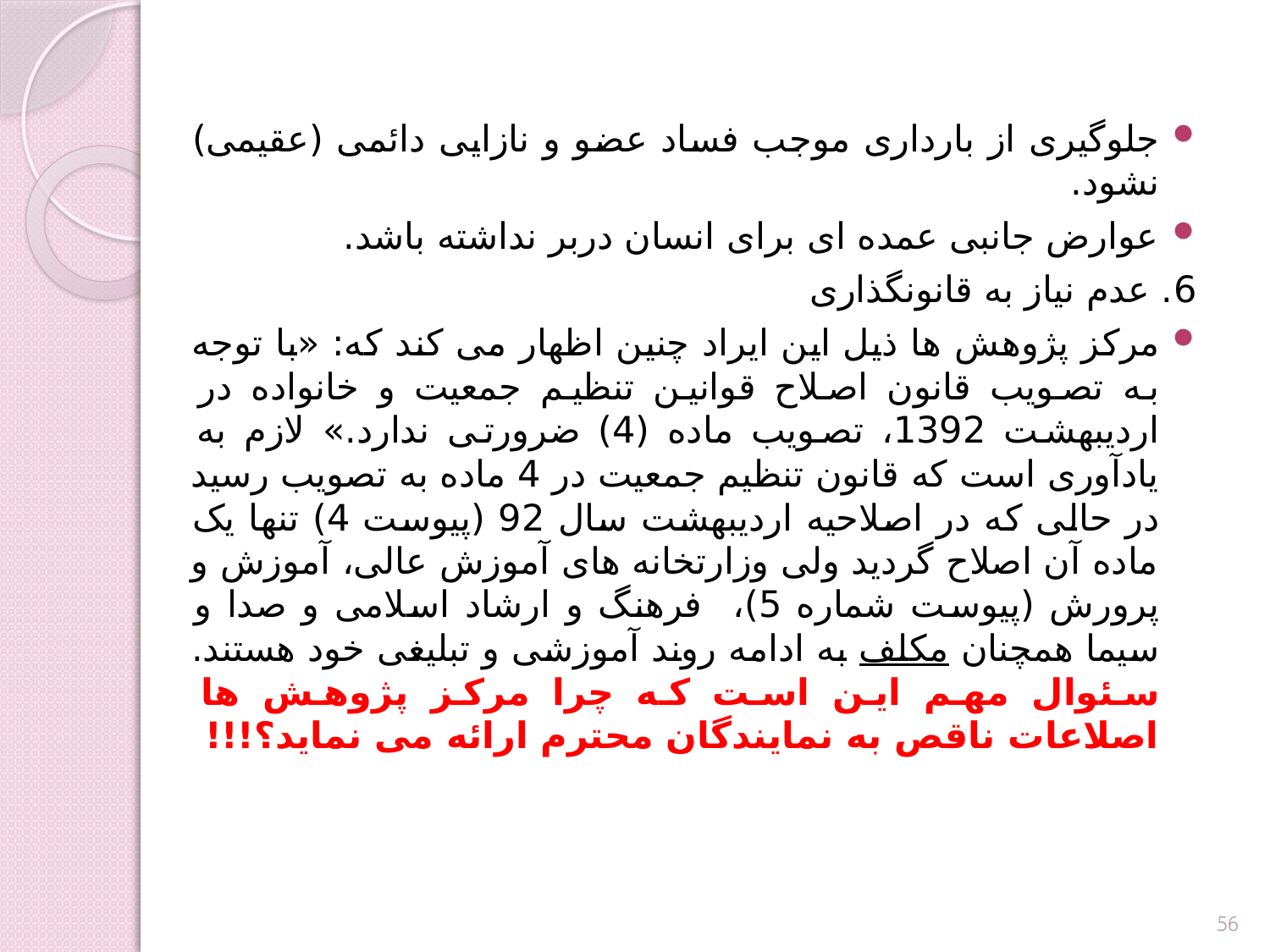

جلوگیری از بارداری موجب فساد عضو و نازایی دائمی (عقیمی) نشود.
عوارض جانبی عمده ای برای انسان دربر نداشته باشد.
6. عدم نیاز به قانونگذاری
مرکز پژوهش ها ذیل این ایراد چنین اظهار می کند که: «با توجه به تصویب قانون اصلاح قوانین تنظیم جمعیت و خانواده در اردیبهشت 1392، تصویب ماده (4) ضرورتی ندارد.» لازم به یادآوری است که قانون تنظیم جمعیت در 4 ماده به تصویب رسید در حالی که در اصلاحیه اردیبهشت سال 92 (پیوست 4) تنها یک ماده آن اصلاح گردید ولی وزارتخانه های آموزش عالی، آموزش و پرورش (پیوست شماره 5)،  فرهنگ و ارشاد اسلامی و صدا و سیما همچنان مکلف به ادامه روند آموزشی و تبلیغی خود هستند. سئوال مهم این است که چرا مرکز پژوهش ها اصلاعات ناقص به نمایندگان محترم ارائه می نماید؟!!!

56